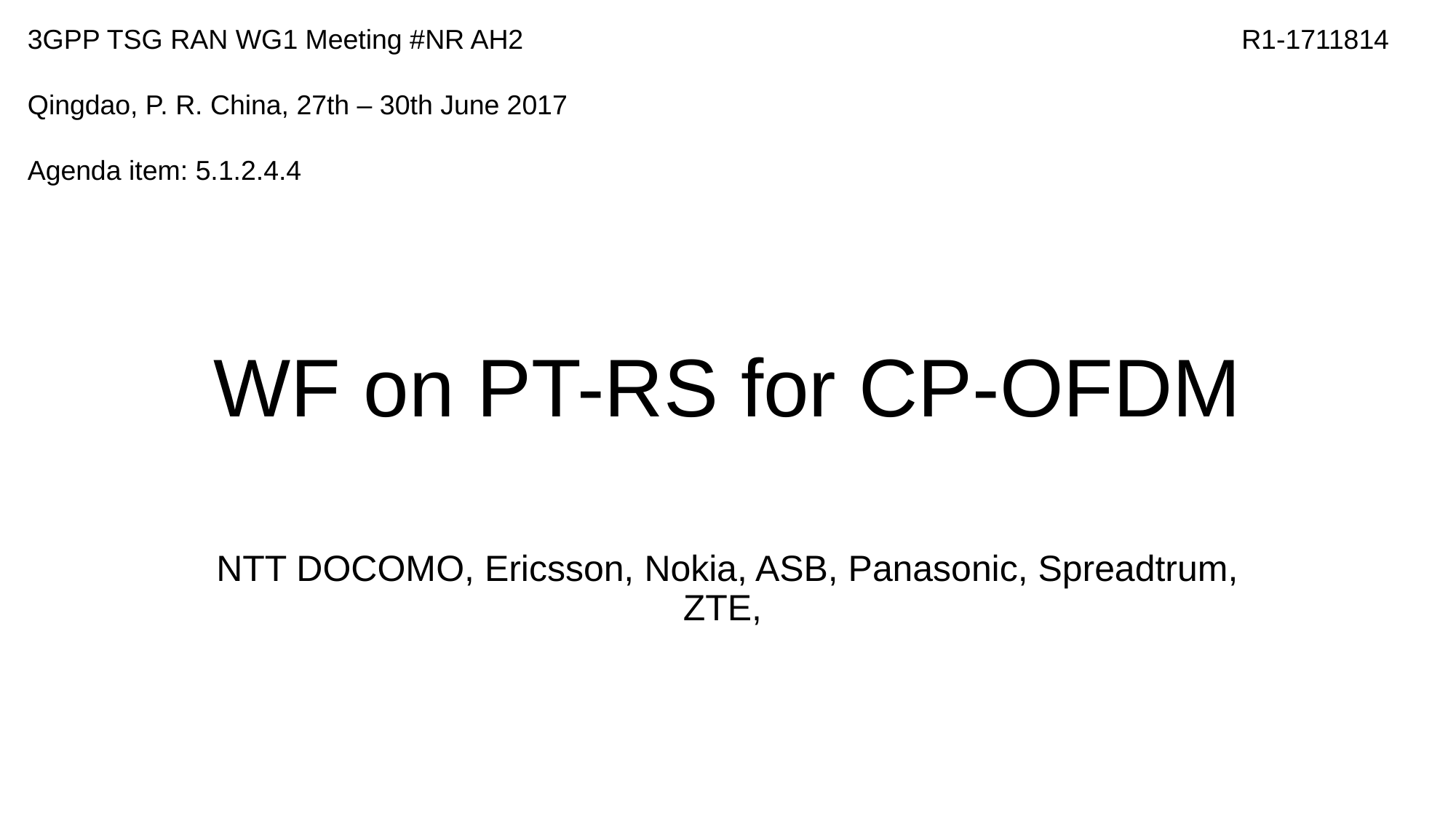

3GPP TSG RAN WG1 Meeting #NR AH2

Qingdao, P. R. China, 27th – 30th June 2017

Agenda item: 5.1.2.4.4
R1-1711814
# WF on PT-RS for CP-OFDM
NTT DOCOMO, Ericsson, Nokia, ASB, Panasonic, Spreadtrum, ZTE,